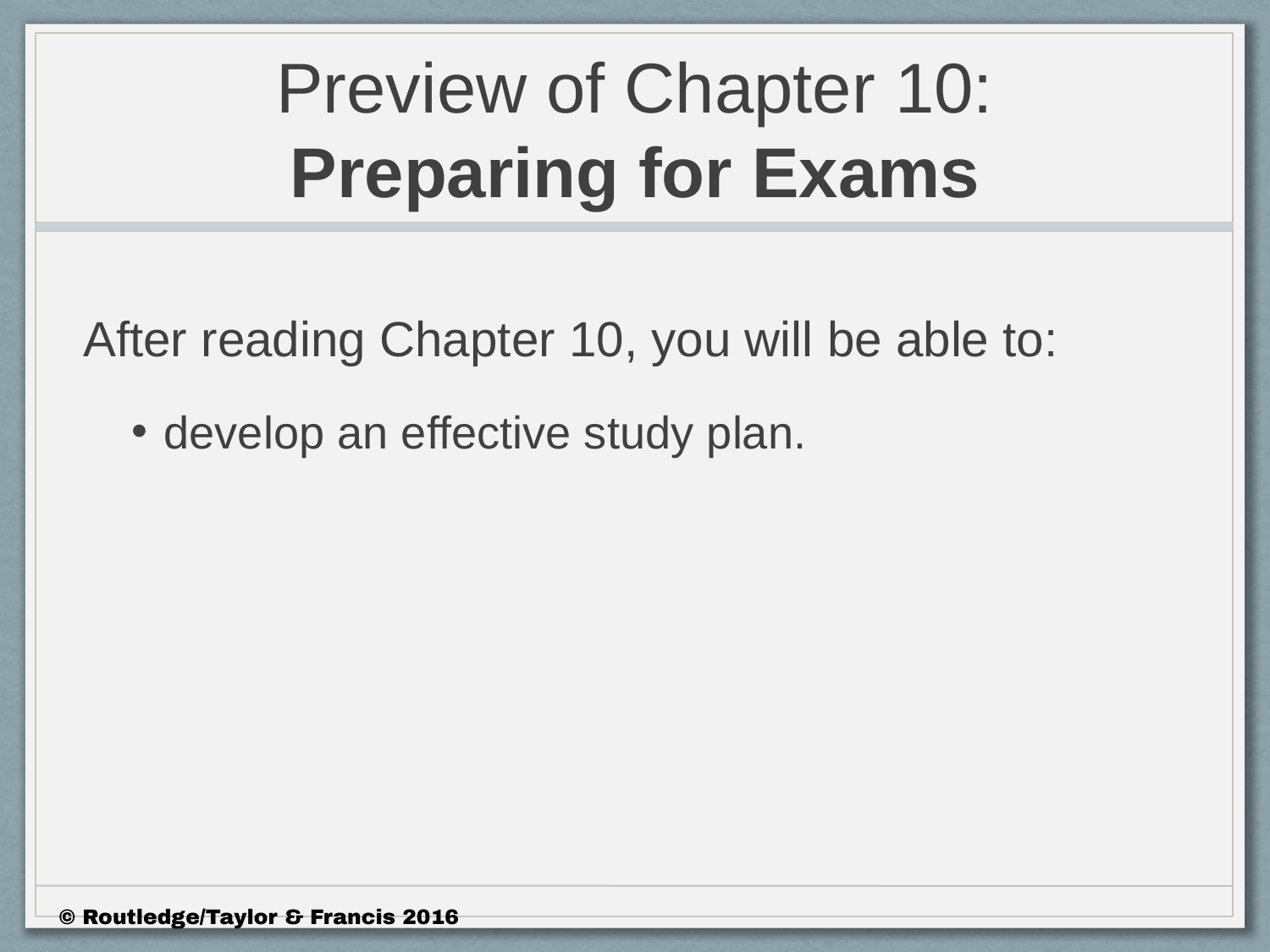

# Preview of Chapter 10: Preparing for Exams
After reading Chapter 10, you will be able to:
develop an effective study plan.
© Routledge/Taylor & Francis 2016